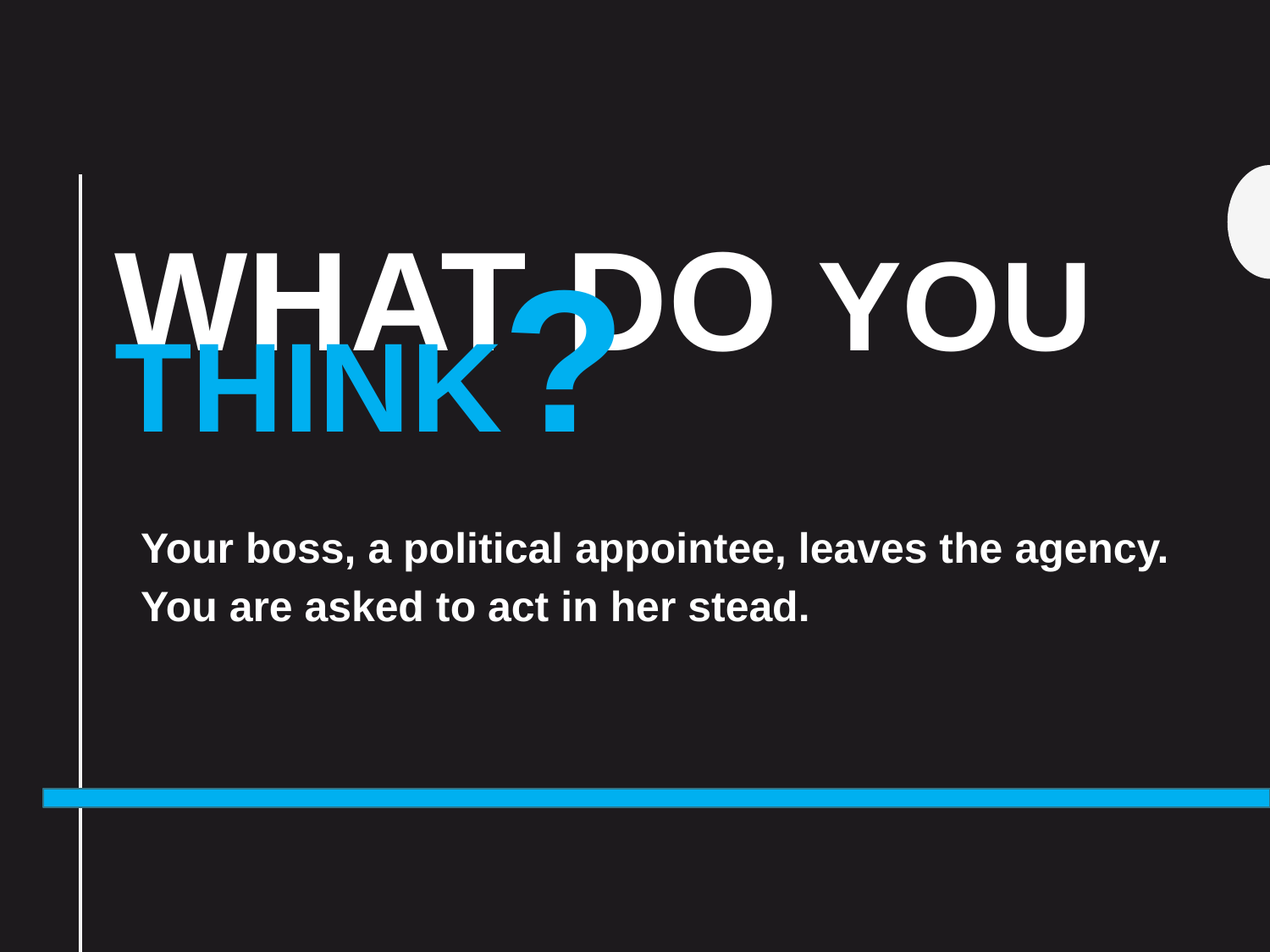

# What do you Think?
Your boss, a political appointee, leaves the agency.  You are asked to act in her stead.